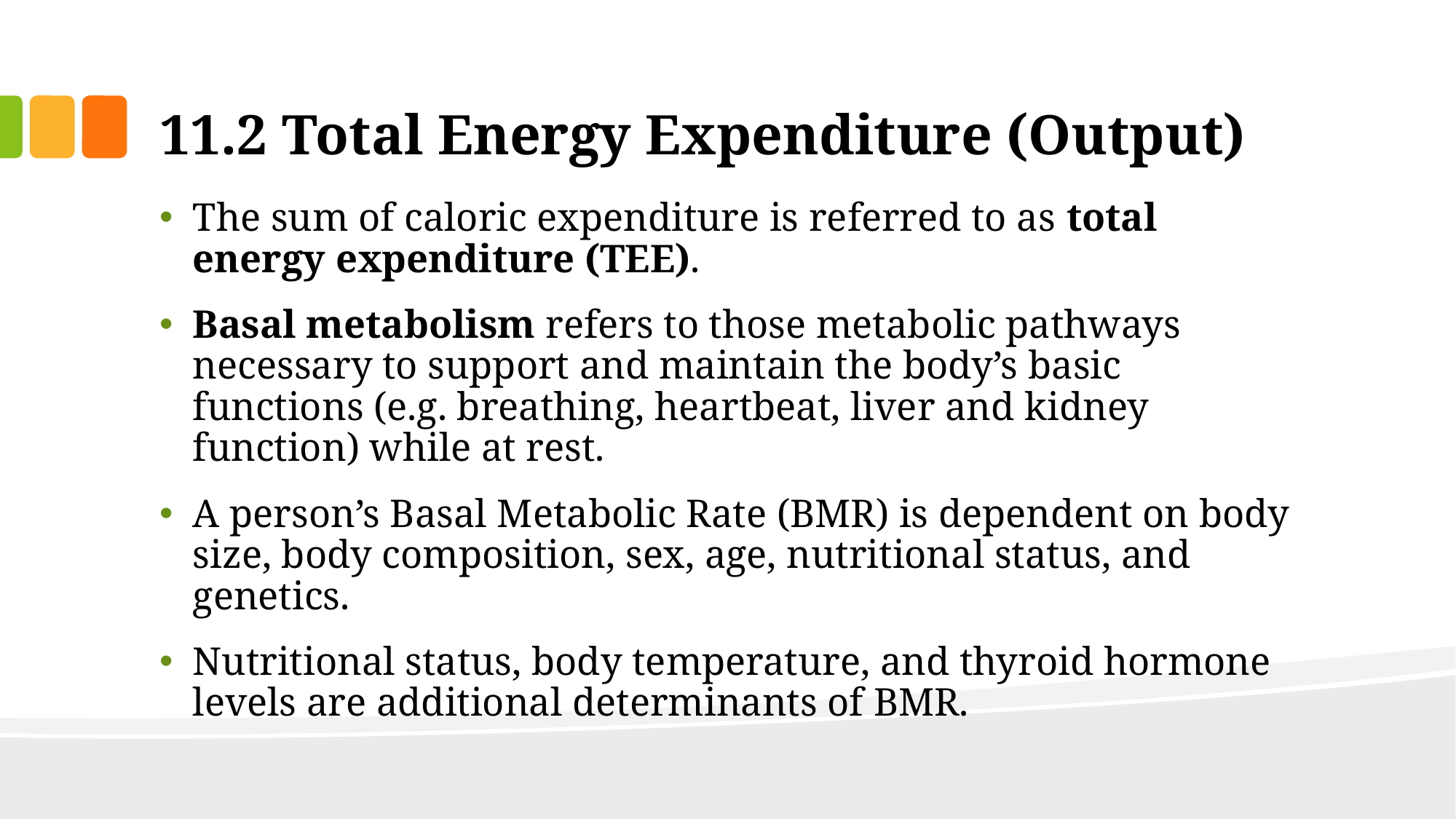

# 11.2 Total Energy Expenditure (Output)
The sum of caloric expenditure is referred to as total energy expenditure (TEE).
Basal metabolism refers to those metabolic pathways necessary to support and maintain the body’s basic functions (e.g. breathing, heartbeat, liver and kidney function) while at rest.
A person’s Basal Metabolic Rate (BMR) is dependent on body size, body composition, sex, age, nutritional status, and genetics.
Nutritional status, body temperature, and thyroid hormone levels are additional determinants of BMR.